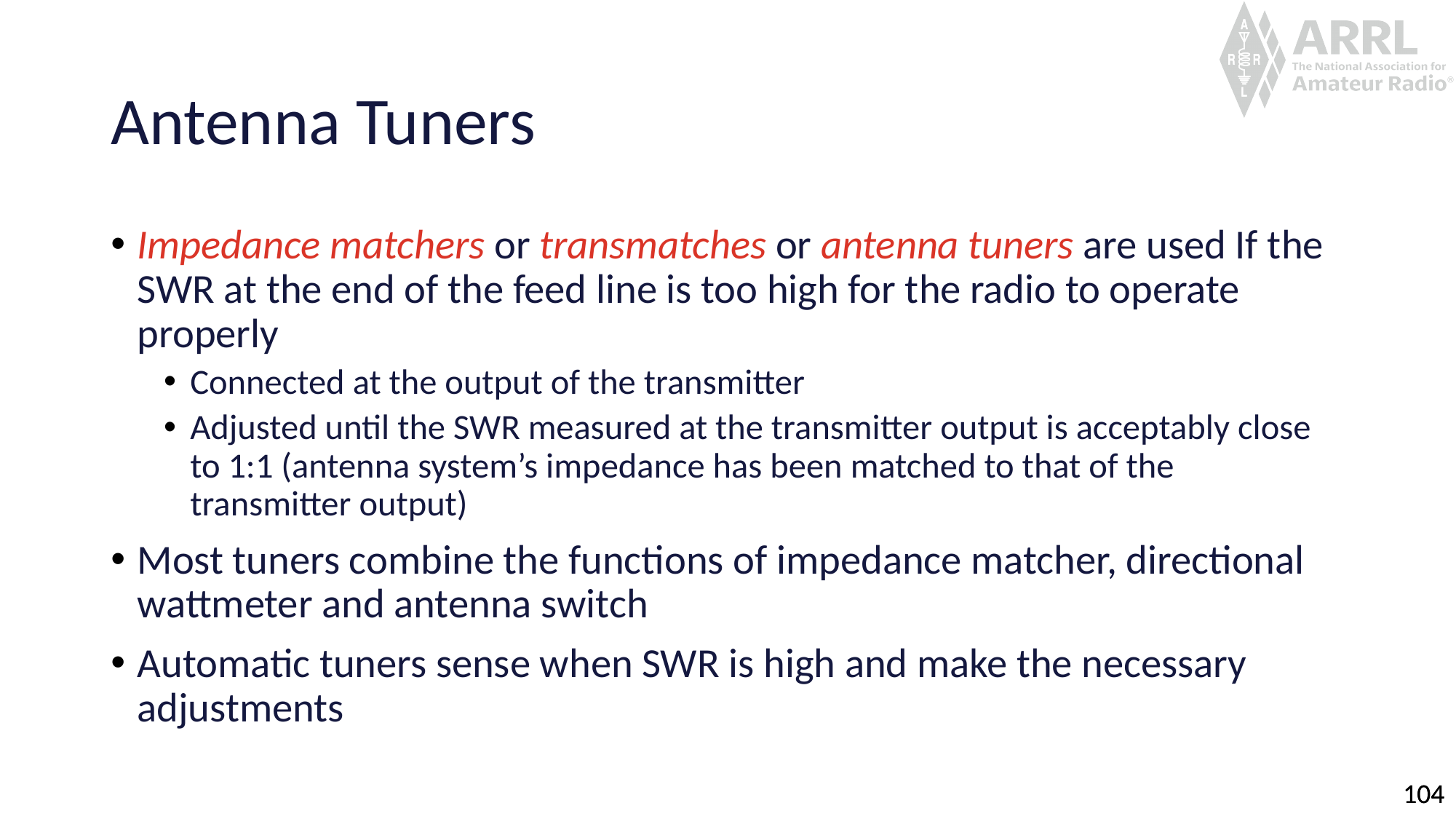

# Antenna Tuners
Impedance matchers or transmatches or antenna tuners are used If the SWR at the end of the feed line is too high for the radio to operate properly
Connected at the output of the transmitter
Adjusted until the SWR measured at the transmitter output is acceptably close to 1:1 (antenna system’s impedance has been matched to that of the transmitter output)
Most tuners combine the functions of impedance matcher, directional wattmeter and antenna switch
Automatic tuners sense when SWR is high and make the necessary adjustments